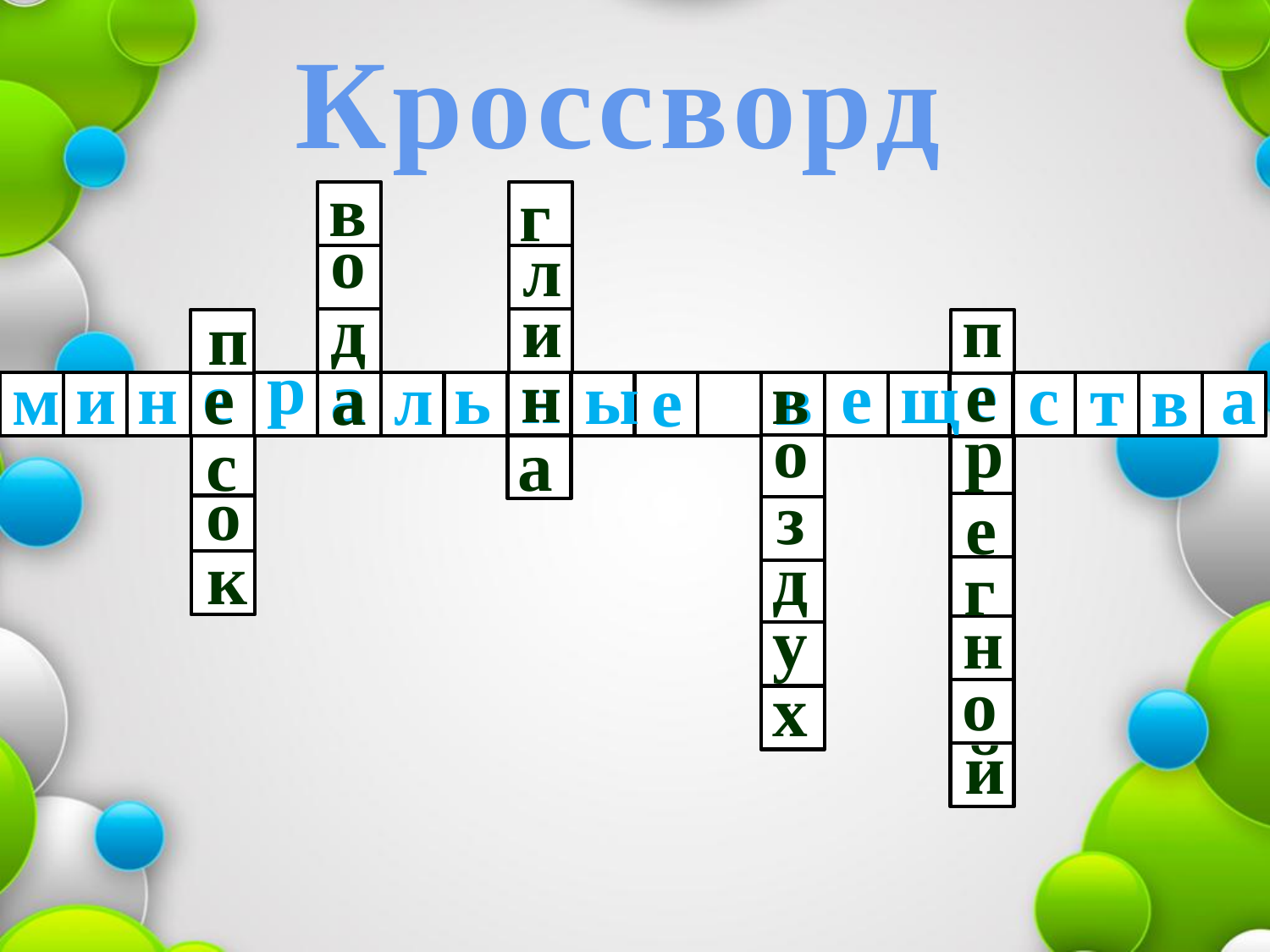

Кроссворд
в
г

о
л
д
и
п
п

р
е
е
е
а
н
е
щ
н
ь
е
ы
и
в
н
а
м
л
в
с
а
т
е
в

о
р
с
а

о
з
е

к
д
г

у
н

о
х

й